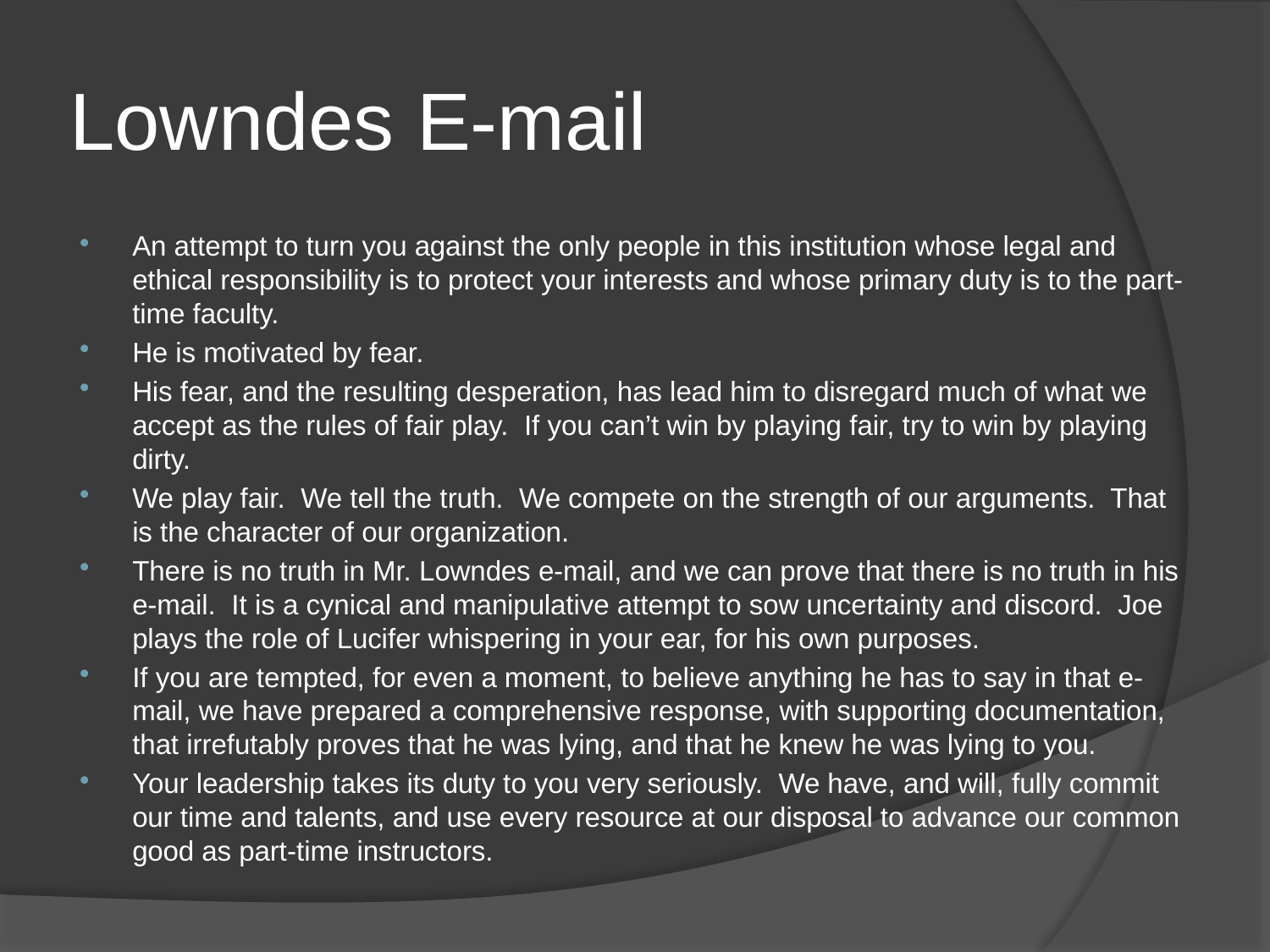

# Lowndes E-mail
An attempt to turn you against the only people in this institution whose legal and ethical responsibility is to protect your interests and whose primary duty is to the part-time faculty.
He is motivated by fear.
His fear, and the resulting desperation, has lead him to disregard much of what we accept as the rules of fair play.  If you can’t win by playing fair, try to win by playing dirty.
We play fair.  We tell the truth.  We compete on the strength of our arguments.  That is the character of our organization.
There is no truth in Mr. Lowndes e-mail, and we can prove that there is no truth in his e-mail.  It is a cynical and manipulative attempt to sow uncertainty and discord.  Joe plays the role of Lucifer whispering in your ear, for his own purposes.
If you are tempted, for even a moment, to believe anything he has to say in that e-mail, we have prepared a comprehensive response, with supporting documentation, that irrefutably proves that he was lying, and that he knew he was lying to you.
Your leadership takes its duty to you very seriously.  We have, and will, fully commit our time and talents, and use every resource at our disposal to advance our common good as part-time instructors.